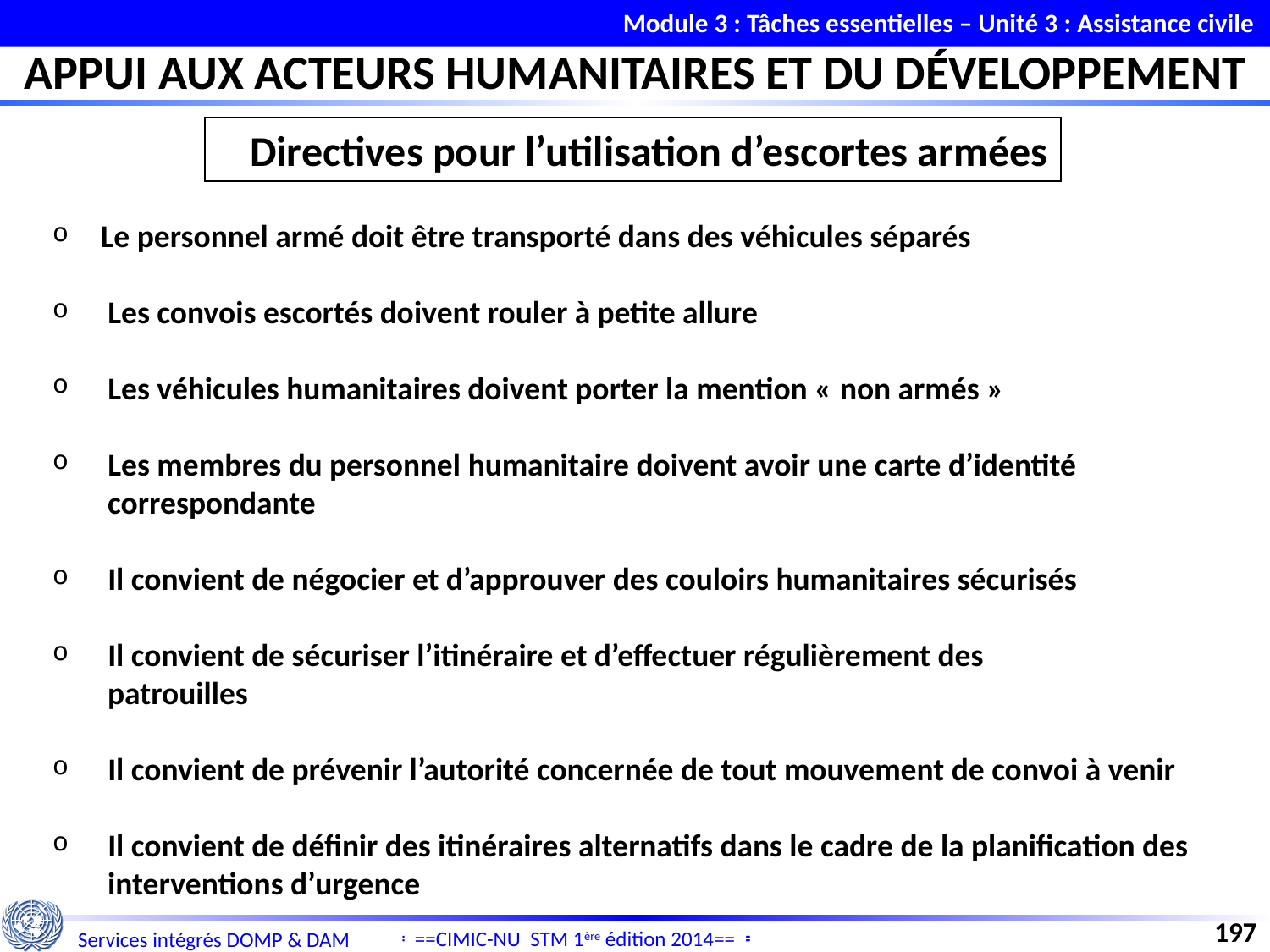

Module 3 : Tâches essentielles – Unité 3 : Assistance civile
APPUI AUX ACTEURS HUMANITAIRES ET DU DÉVELOPPEMENT
Directives pour l’utilisation d’escortes armées

Le personnel armé doit être transporté dans des véhicules séparés

 Les convois escortés doivent rouler à petite allure

 Les véhicules humanitaires doivent porter la mention « non armés »

 Les membres du personnel humanitaire doivent avoir une carte d’identité
 correspondante

 Il convient de négocier et d’approuver des couloirs humanitaires sécurisés

 Il convient de sécuriser l’itinéraire et d’effectuer régulièrement des
 patrouilles

 Il convient de prévenir l’autorité concernée de tout mouvement de convoi à venir

 Il convient de définir des itinéraires alternatifs dans le cadre de la planification des
 interventions d’urgence
197
==CIMIC-NU  STM 1ère édition 2014==
Services intégrés DOMP & DAM